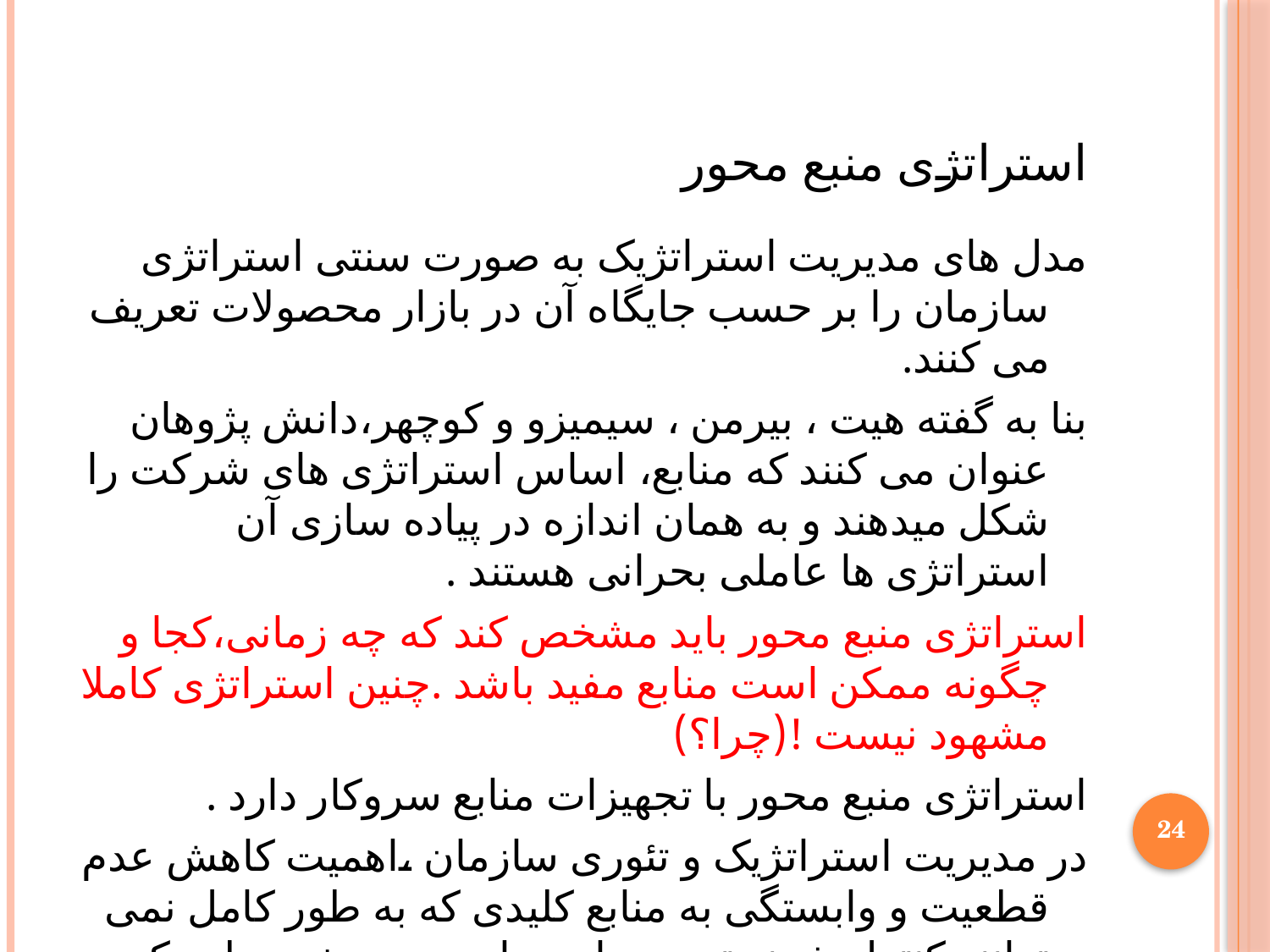

# استراتژی منبع محور
مدل های مدیریت استراتژیک به صورت سنتی استراتژی سازمان را بر حسب جایگاه آن در بازار محصولات تعریف می کنند.
بنا به گفته هیت ، بیرمن ، سیمیزو و کوچهر،دانش پژوهان عنوان می کنند که منابع، اساس استراتژی های شرکت را شکل میدهند و به همان اندازه در پیاده سازی آن استراتژی ها عاملی بحرانی هستند .
استراتژی منبع محور باید مشخص کند که چه زمانی،کجا و چگونه ممکن است منابع مفید باشد .چنین استراتژی کاملا مشهود نیست !(چرا؟)
استراتژی منبع محور با تجهیزات منابع سروکار دارد .
در مدیریت استراتژیک و تئوری سازمان ،اهمیت کاهش عدم قطعیت و وابستگی به منابع کلیدی که به طور کامل نمی توانند کنترل شوند توجه زیادی را به سوی خود جلب کرده است .
24